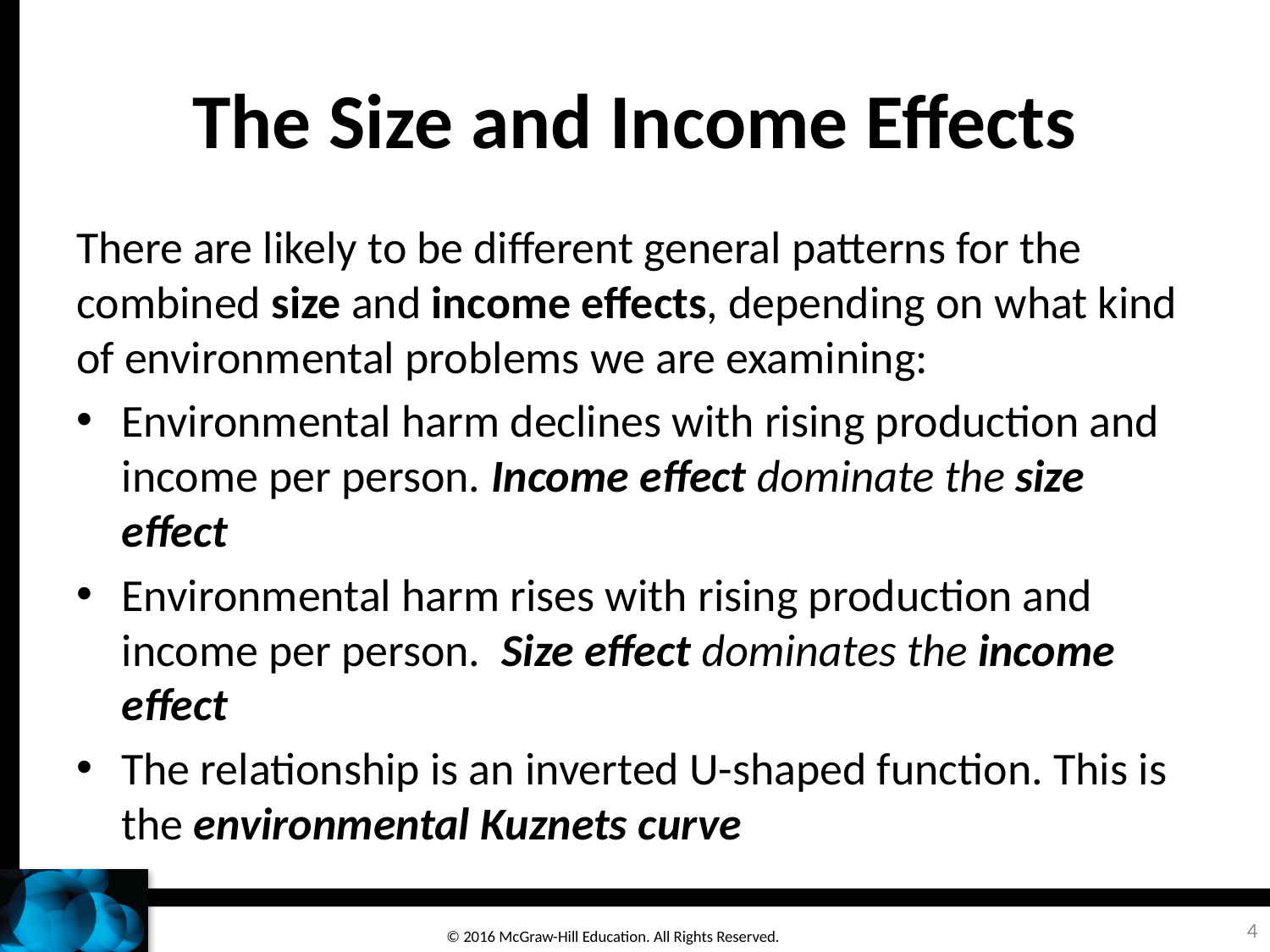

# The Size and Income Effects
There are likely to be different general patterns for the combined size and income effects, depending on what kind of environmental problems we are examining:
Environmental harm declines with rising production and income per person. Income effect dominate the size effect
Environmental harm rises with rising production and income per person.  Size effect dominates the income effect
The relationship is an inverted U-shaped function. This is the environmental Kuznets curve

4
© 2016 McGraw-Hill Education. All Rights Reserved.